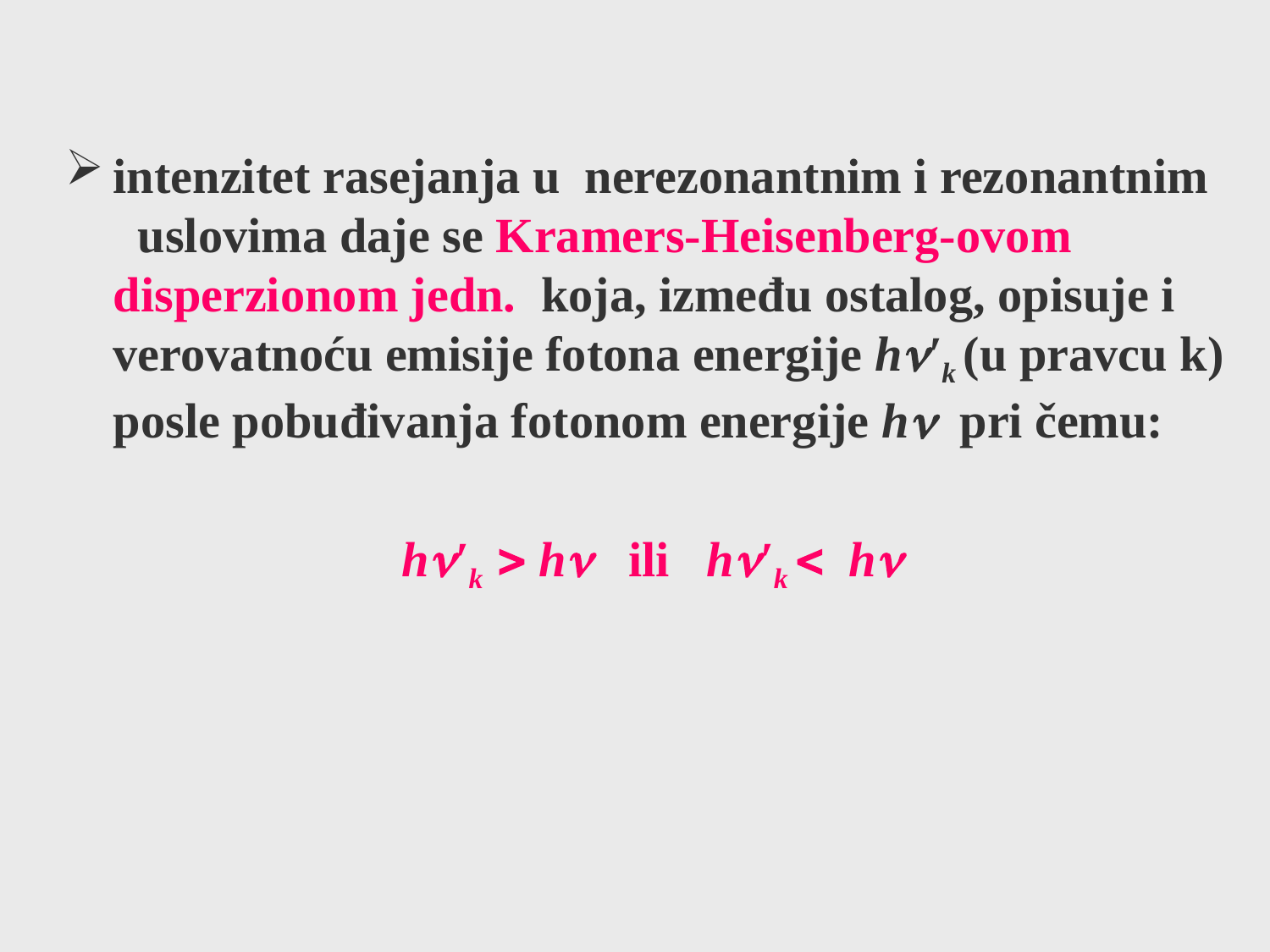

intenzitet rasejanja u  nerezonantnim i rezonantnim    uslovima daje se Kramers-Heisenberg-ovom disperzionom jedn.  koja, između ostalog, opisuje i verovatnoću emisije fotona energije hν′k (u pravcu k) posle pobuđivanja fotonom energije hν  pri čemu:

  hν′k  > hν   ili   hν′k <  hν